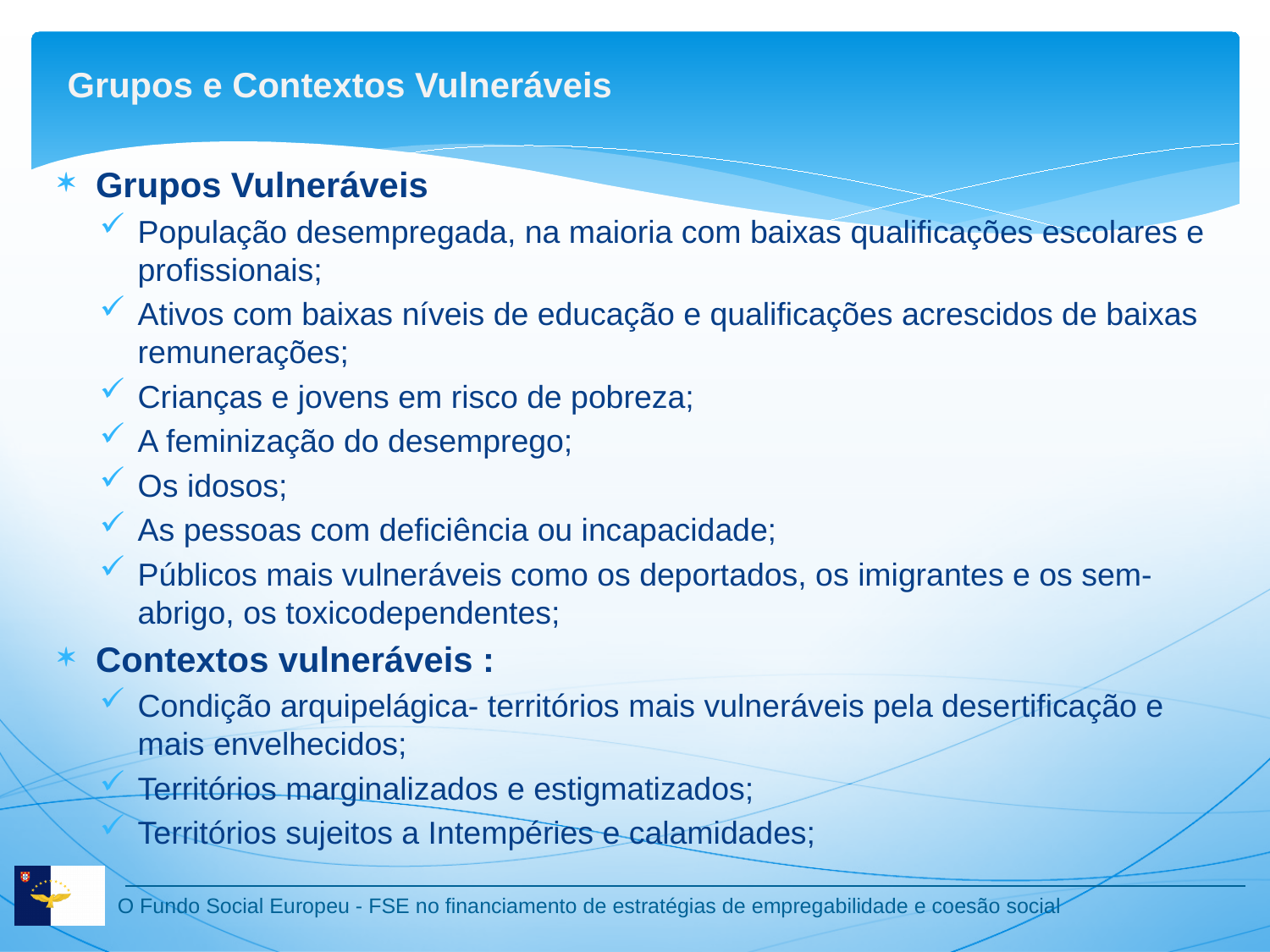

Grupos e Contextos Vulneráveis
Grupos Vulneráveis
População desempregada, na maioria com baixas qualificações escolares e profissionais;
Ativos com baixas níveis de educação e qualificações acrescidos de baixas remunerações;
Crianças e jovens em risco de pobreza;
A feminização do desemprego;
Os idosos;
As pessoas com deficiência ou incapacidade;
Públicos mais vulneráveis como os deportados, os imigrantes e os sem-abrigo, os toxicodependentes;
Contextos vulneráveis :
Condição arquipelágica- territórios mais vulneráveis pela desertificação e mais envelhecidos;
Territórios marginalizados e estigmatizados;
Territórios sujeitos a Intempéries e calamidades;